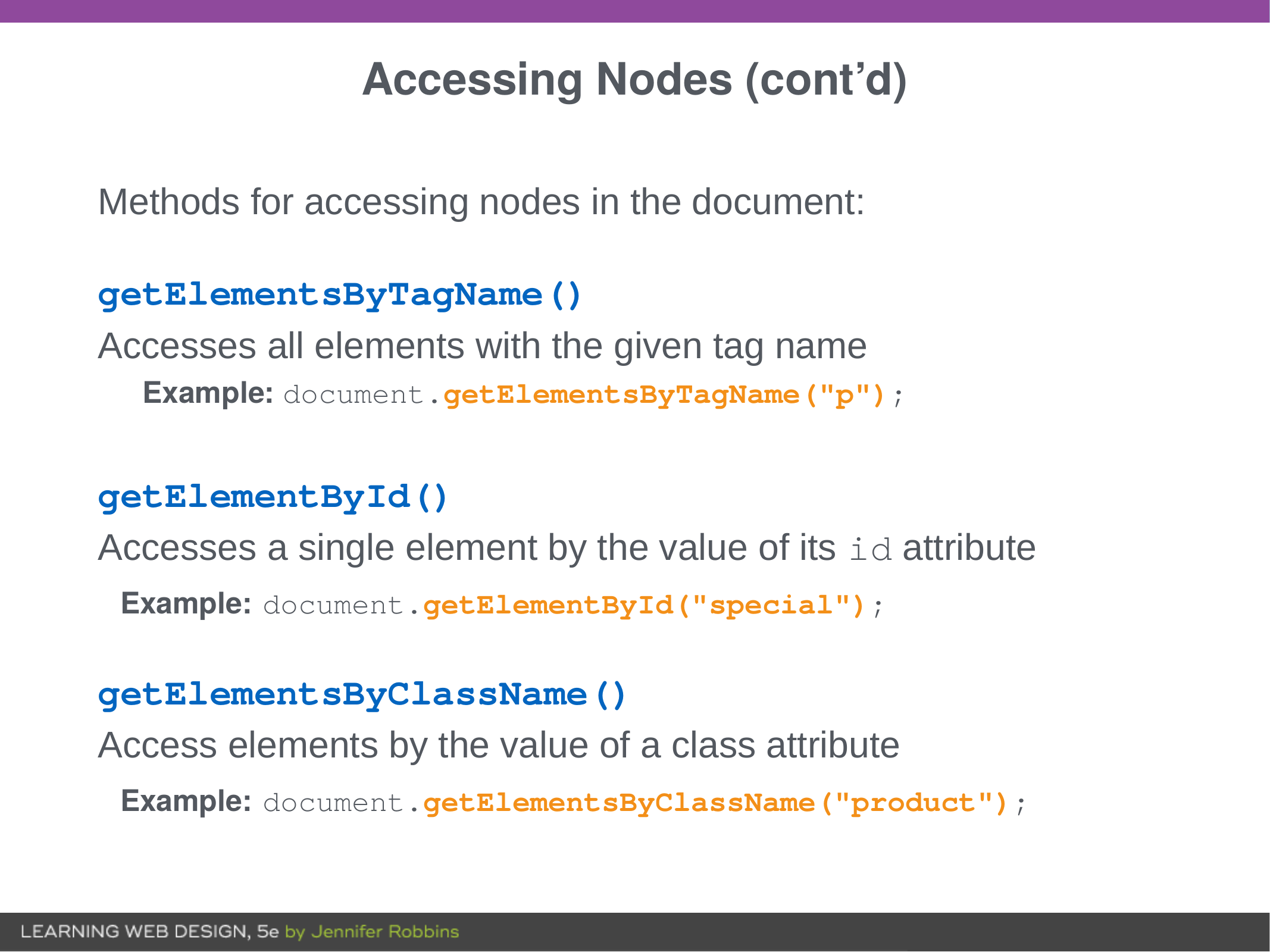

# Accessing Nodes (cont’d)
Methods for accessing nodes in the document:
getElementsByTagName()
Accesses all elements with the given tag name
Example: document.getElementsByTagName("p");
getElementById()
Accesses a single element by the value of its id attribute
Example: document.getElementById("special");
getElementsByClassName()
Access elements by the value of a class attribute
Example: document.getElementsByClassName("product");